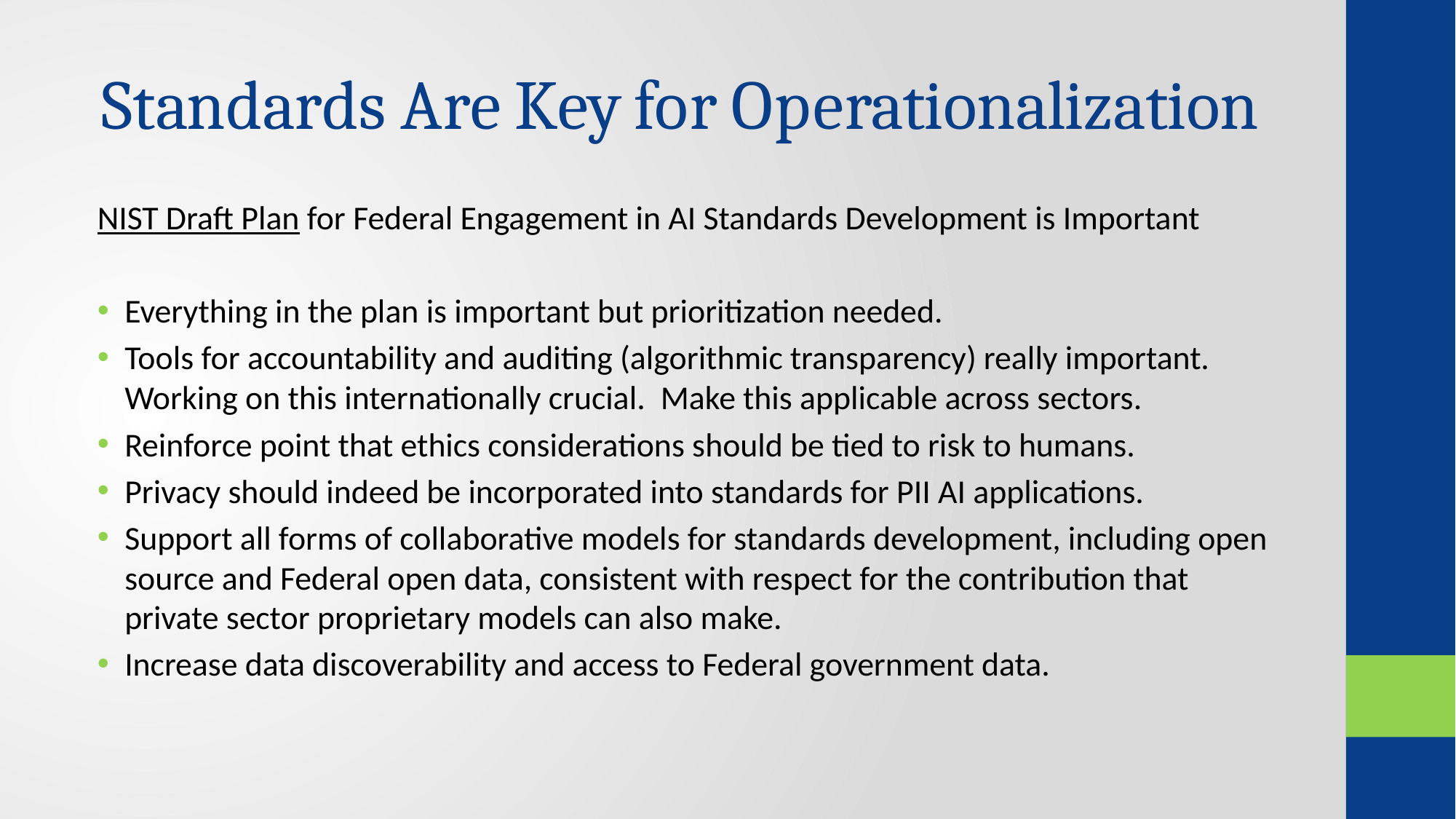

# Standards Are Key for Operationalization
NIST Draft Plan for Federal Engagement in AI Standards Development is Important

Everything in the plan is important but prioritization needed.
Tools for accountability and auditing (algorithmic transparency) really important.  Working on this internationally crucial.  Make this applicable across sectors.
Reinforce point that ethics considerations should be tied to risk to humans.
Privacy should indeed be incorporated into standards for PII AI applications.
Support all forms of collaborative models for standards development, including open source and Federal open data, consistent with respect for the contribution that private sector proprietary models can also make.
Increase data discoverability and access to Federal government data.